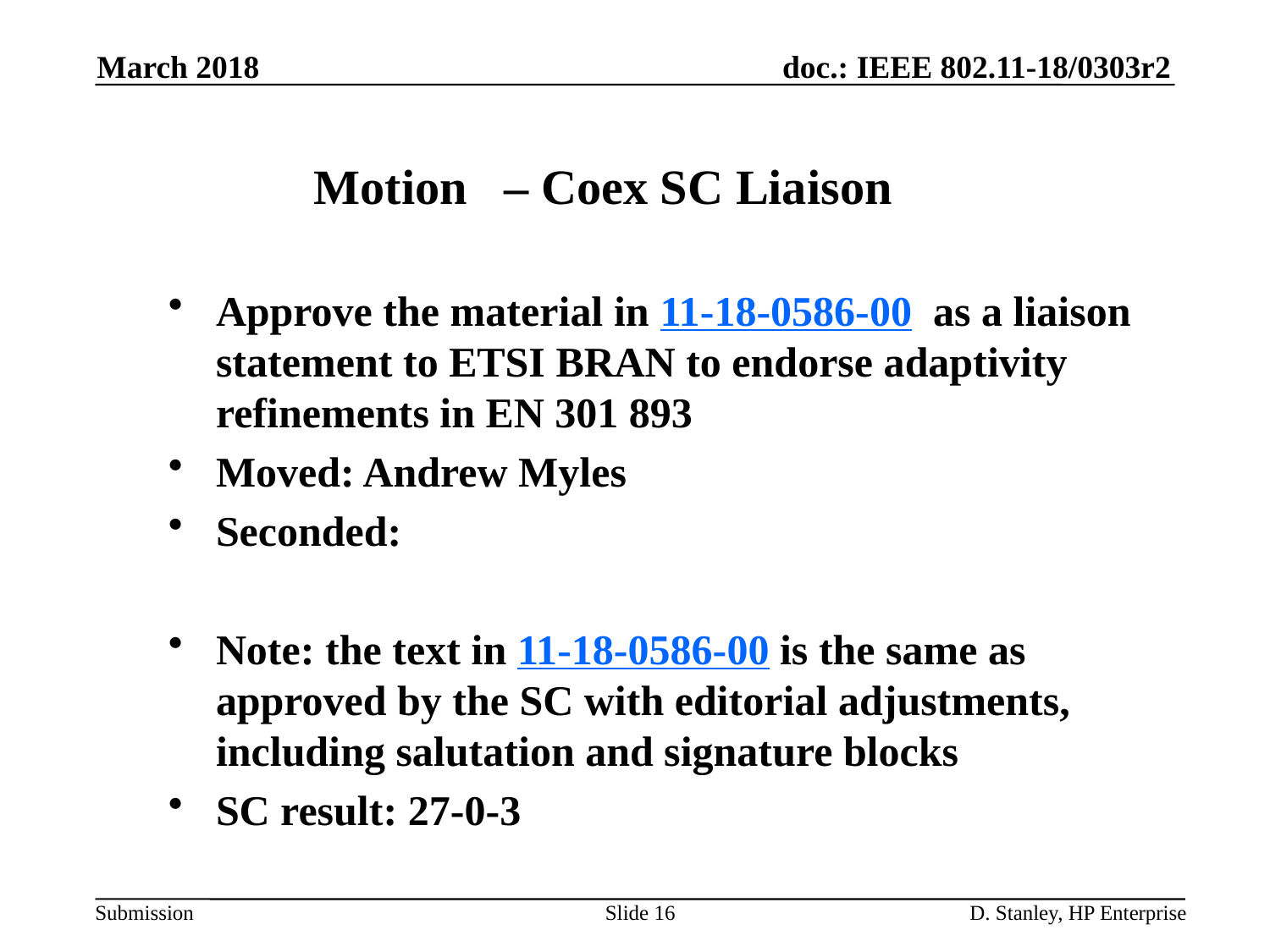

March 2018
Motion   – Coex SC Liaison
Approve the material in 11-18-0586-00  as a liaison statement to ETSI BRAN to endorse adaptivity refinements in EN 301 893
Moved: Andrew Myles
Seconded:

Note: the text in 11-18-0586-00 is the same as approved by the SC with editorial adjustments, including salutation and signature blocks
SC result: 27-0-3

Slide 16
D. Stanley, HP Enterprise